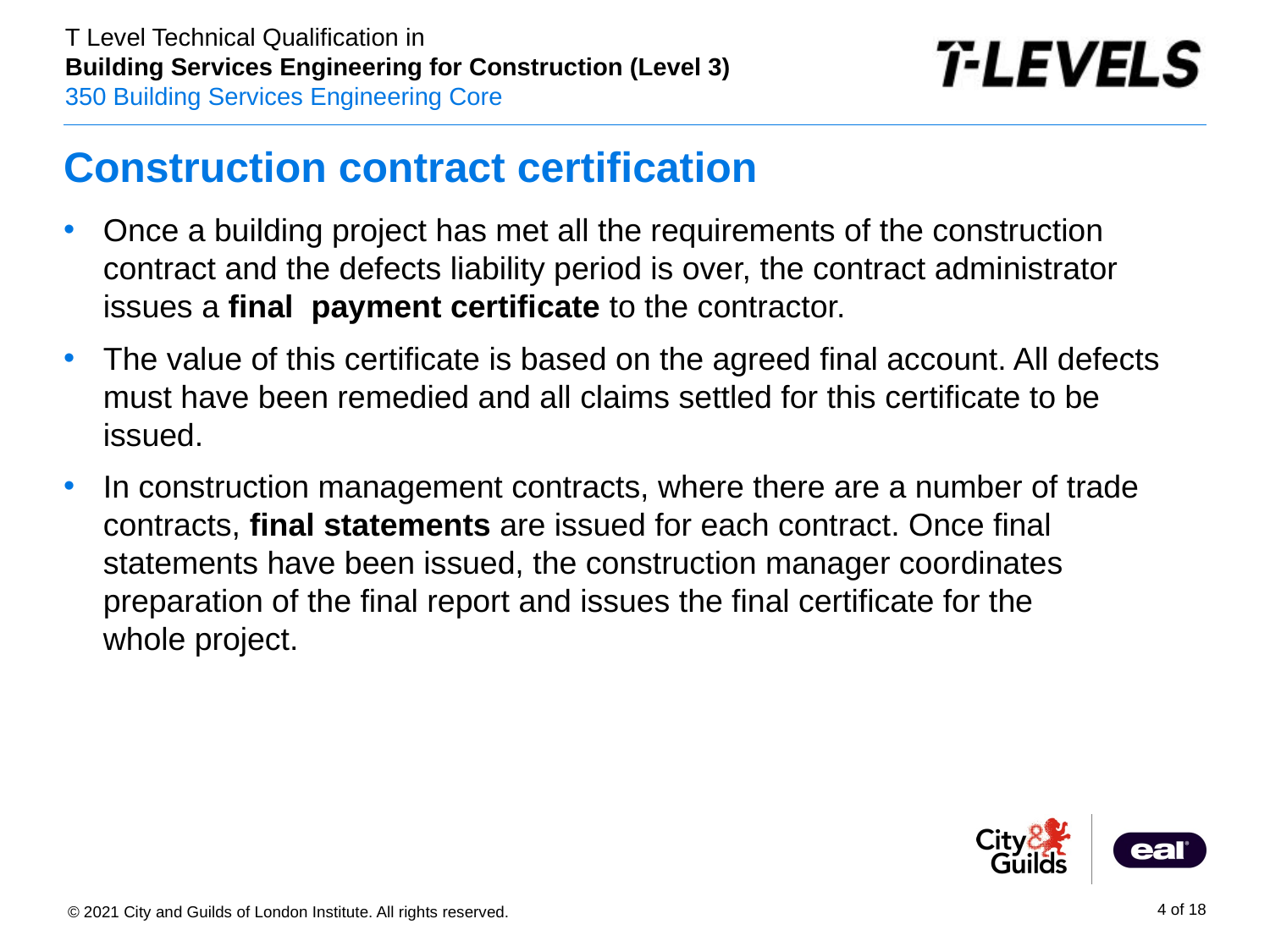

# Construction contract certification
Once a building project has met all the requirements of the construction contract and the defects liability period is over, the contract administrator issues a final  payment certificate to the contractor.
The value of this certificate is based on the agreed final account. All defects must have been remedied and all claims settled for this certificate to be issued.
In construction management contracts, where there are a number of trade contracts, final statements are issued for each contract. Once final statements have been issued, the construction manager coordinates preparation of the final report and issues the final certificate for the whole project.